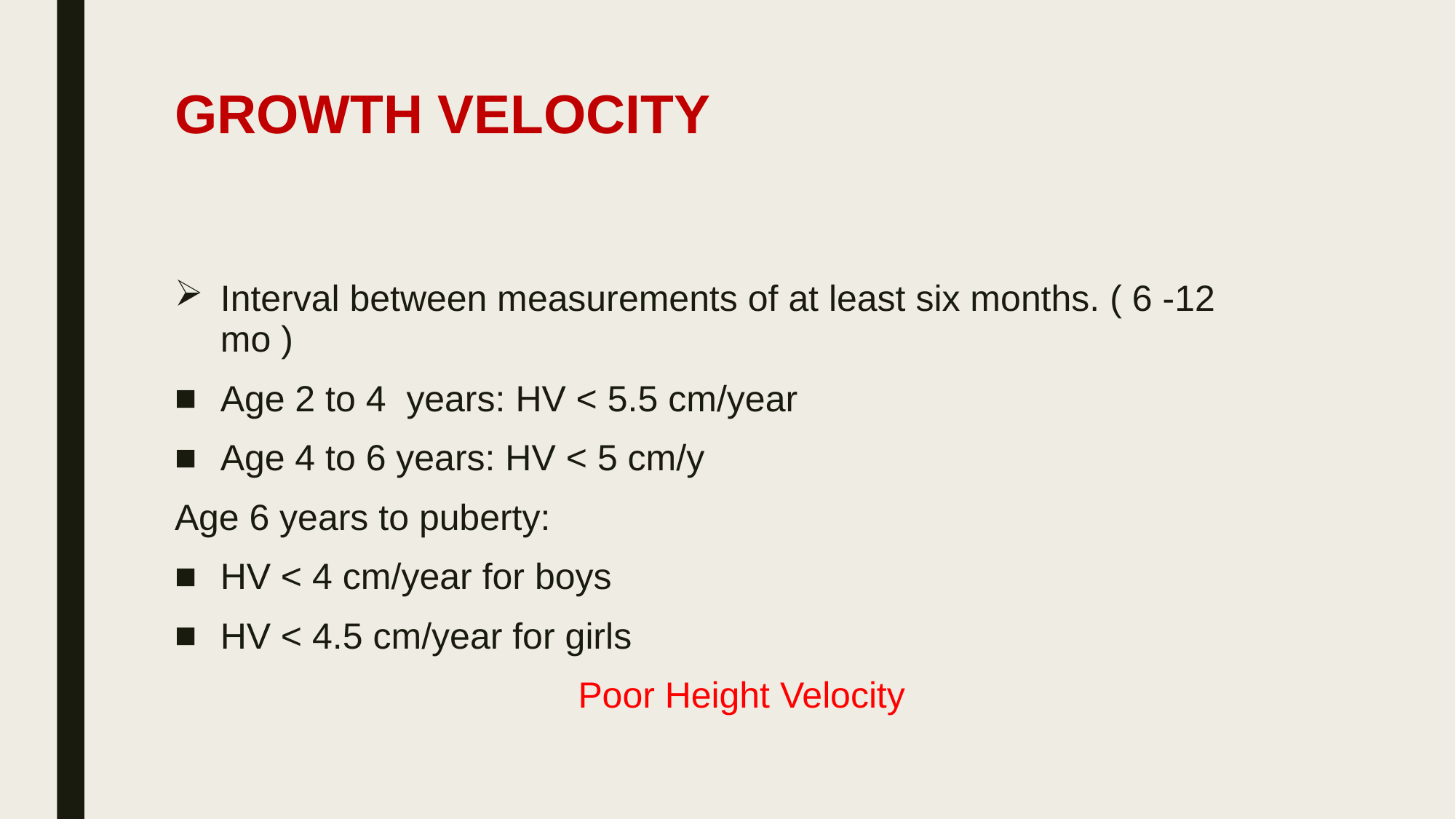

# GROWTH VELOCITY
Interval between measurements of at least six months. ( 6 -12 mo )
Age 2 to 4  years: HV < 5.5 cm/year
Age 4 to 6 years: HV < 5 cm/y
Age 6 years to puberty:
HV < 4 cm/year for boys
HV < 4.5 cm/year for girls
 Poor Height Velocity